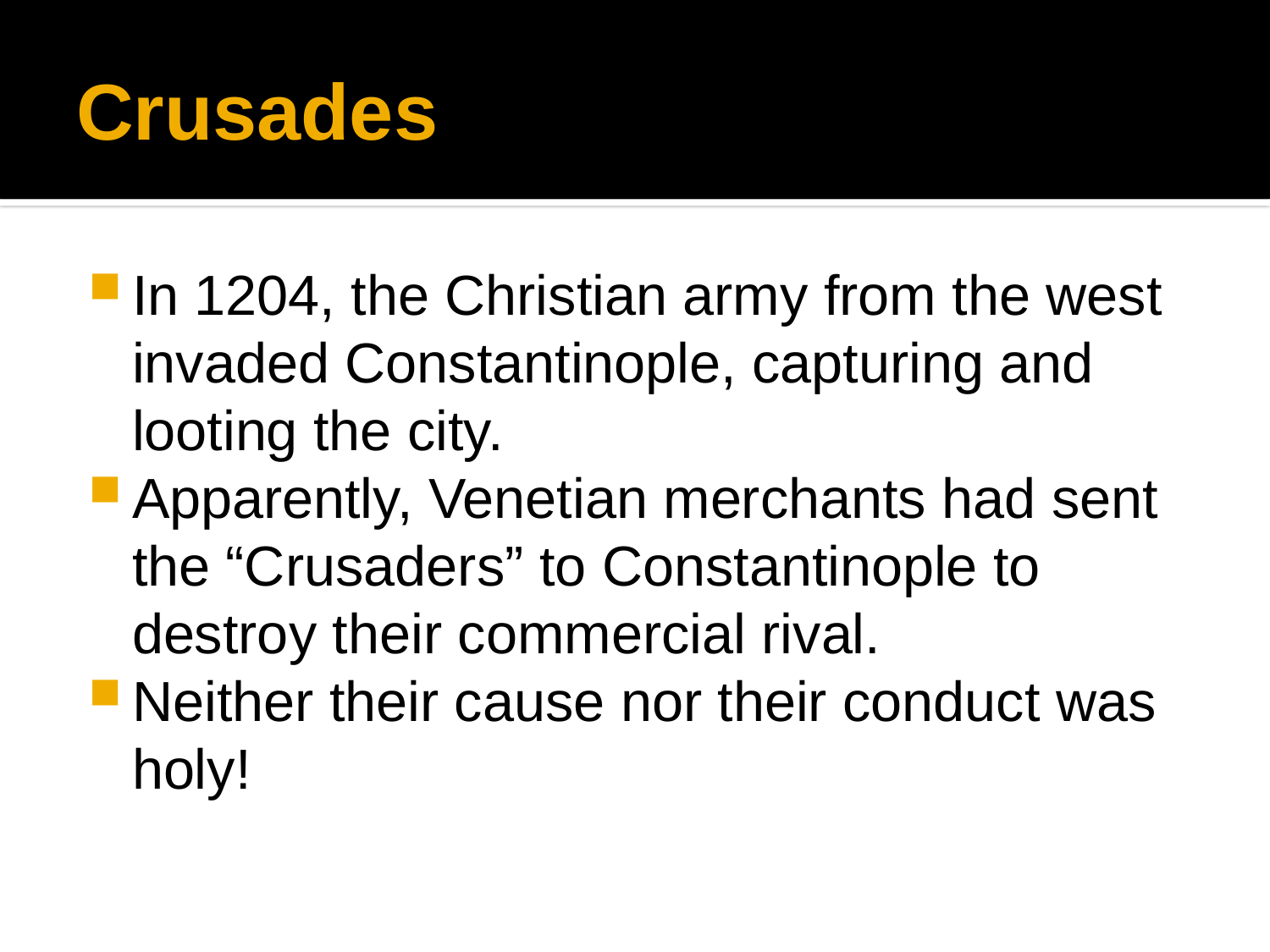

# Crusades
In 1204, the Christian army from the west invaded Constantinople, capturing and looting the city.
Apparently, Venetian merchants had sent the “Crusaders” to Constantinople to destroy their commercial rival.
Neither their cause nor their conduct was holy!